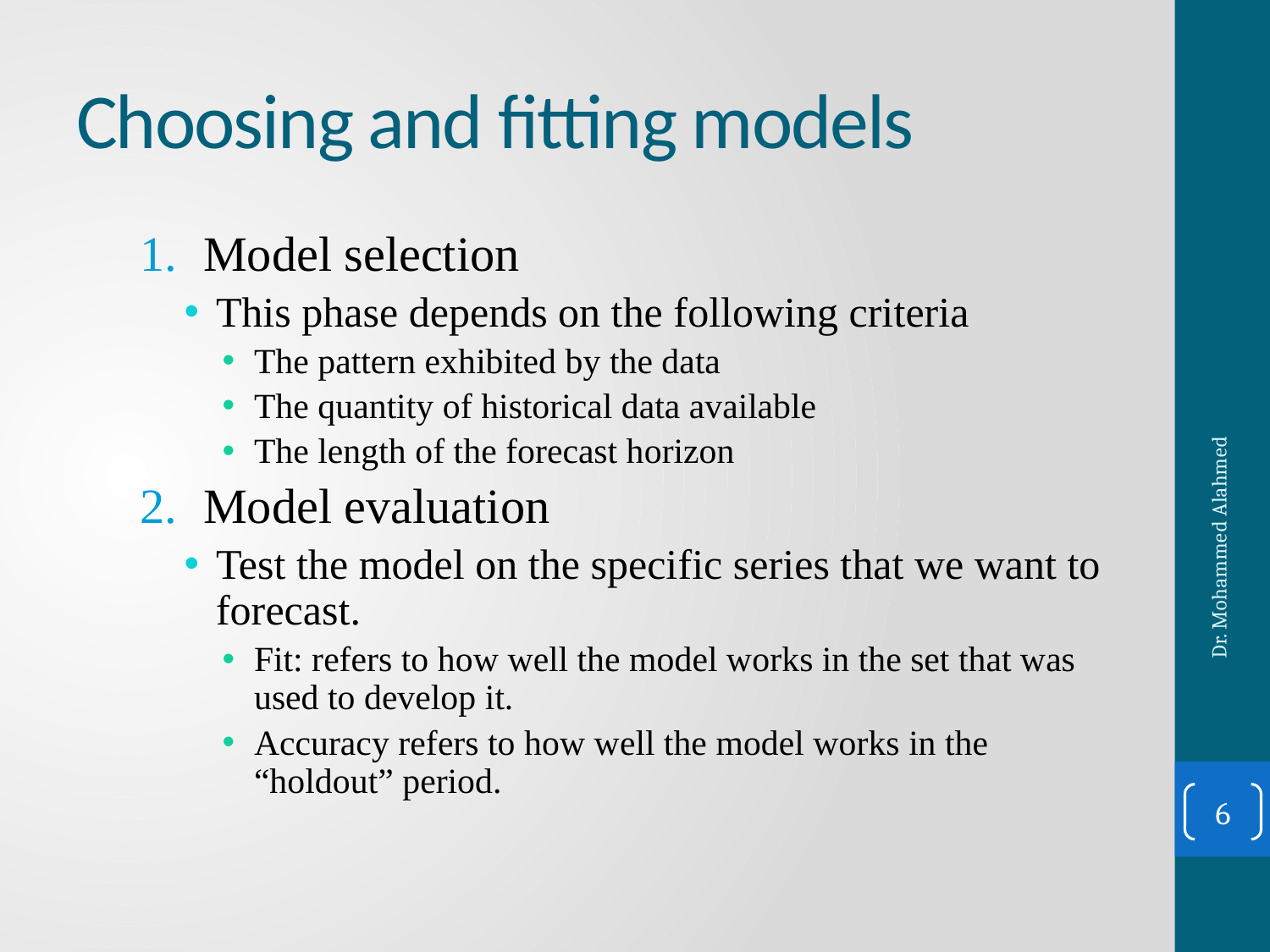

# Choosing and fitting models
Model selection
This phase depends on the following criteria
The pattern exhibited by the data
The quantity of historical data available
The length of the forecast horizon
Model evaluation
Test the model on the specific series that we want to forecast.
Fit: refers to how well the model works in the set that was used to develop it.
Accuracy refers to how well the model works in the “holdout” period.

Dr. Mohammed Alahmed
6